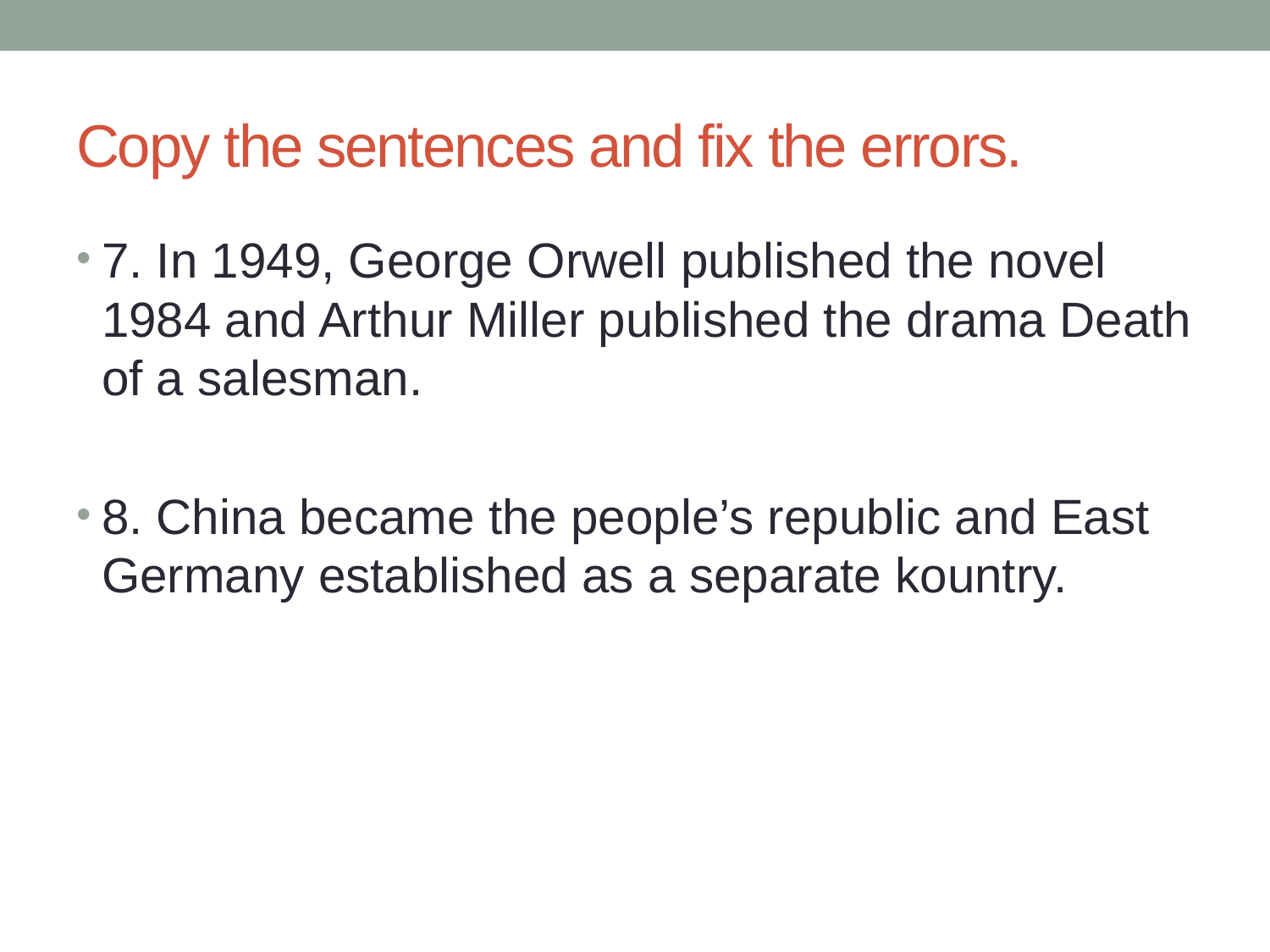

# Copy the sentences and fix the errors.
7. In 1949, George Orwell published the novel 1984 and Arthur Miller published the drama Death of a salesman.

8. China became the people’s republic and East Germany established as a separate kountry.